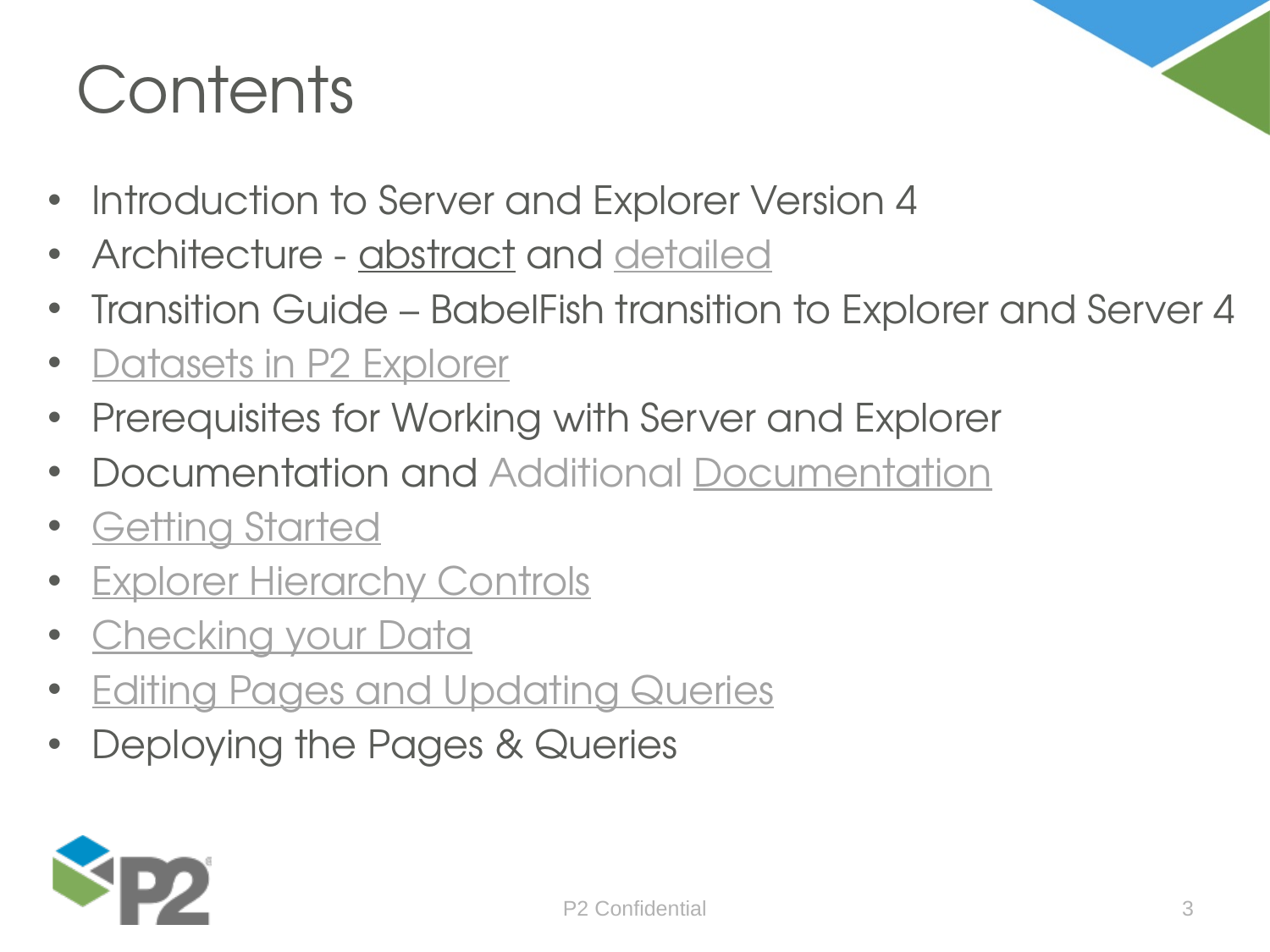

# Contents
Introduction to Server and Explorer Version 4
Architecture - abstract and detailed
Transition Guide – BabelFish transition to Explorer and Server 4
Datasets in P2 Explorer
Prerequisites for Working with Server and Explorer
Documentation and Additional Documentation
Getting Started
Explorer Hierarchy Controls
Checking your Data
Editing Pages and Updating Queries
Deploying the Pages & Queries

P2 Confidential
3